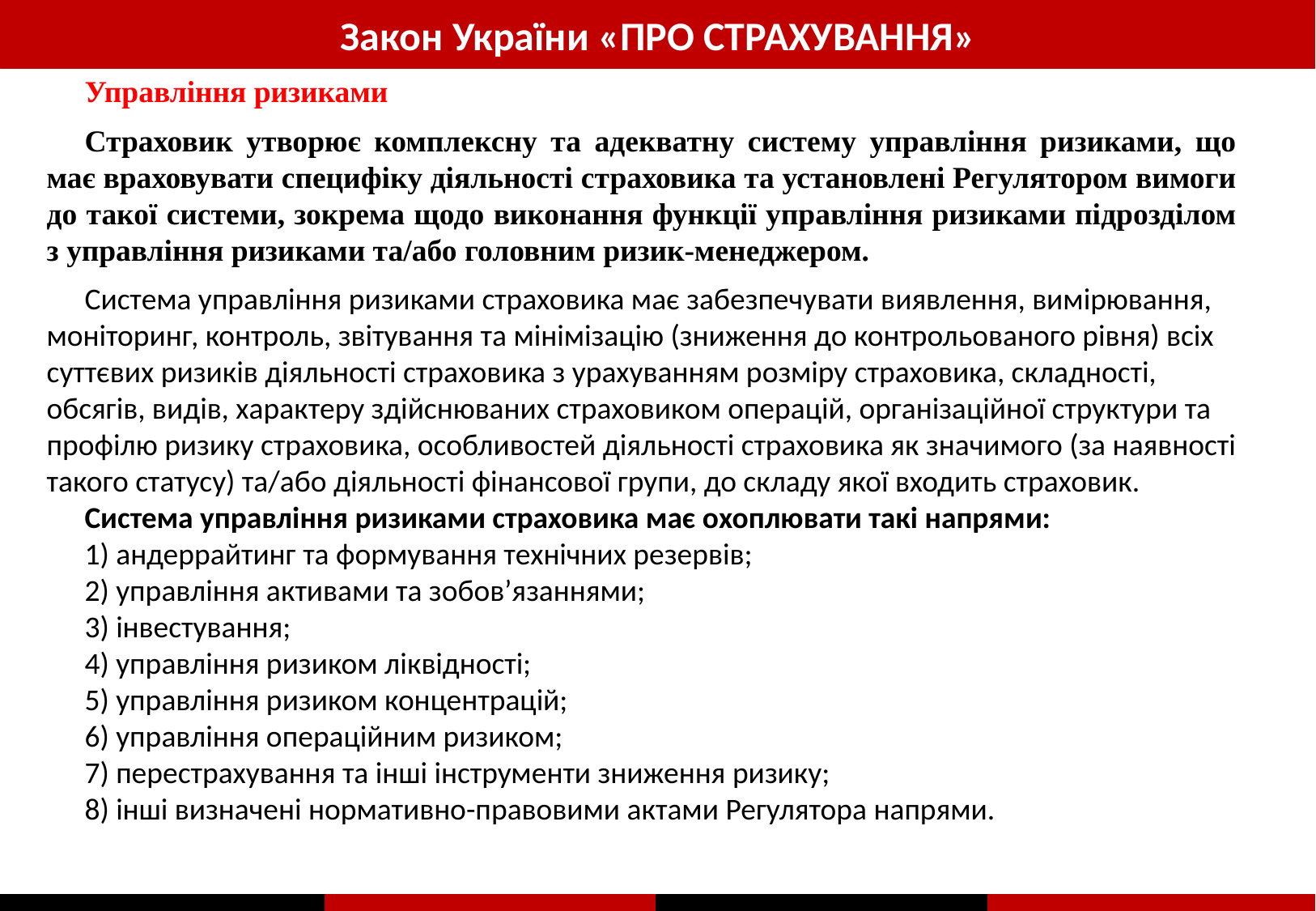

Закон України «ПРО СТРАХУВАННЯ»
Управління ризиками
Страховик утворює комплексну та адекватну систему управління ризиками, що має враховувати специфіку діяльності страховика та установлені Регулятором вимоги до такої системи, зокрема щодо виконання функції управління ризиками підрозділом з управління ризиками та/або головним ризик-менеджером.
Система управління ризиками страховика має забезпечувати виявлення, вимірювання, моніторинг, контроль, звітування та мінімізацію (зниження до контрольованого рівня) всіх суттєвих ризиків діяльності страховика з урахуванням розміру страховика, складності, обсягів, видів, характеру здійснюваних страховиком операцій, організаційної структури та профілю ризику страховика, особливостей діяльності страховика як значимого (за наявності такого статусу) та/або діяльності фінансової групи, до складу якої входить страховик.
Система управління ризиками страховика має охоплювати такі напрями:
1) андеррайтинг та формування технічних резервів;
2) управління активами та зобов’язаннями;
3) інвестування;
4) управління ризиком ліквідності;
5) управління ризиком концентрацій;
6) управління операційним ризиком;
7) перестрахування та інші інструменти зниження ризику;
8) інші визначені нормативно-правовими актами Регулятора напрями.